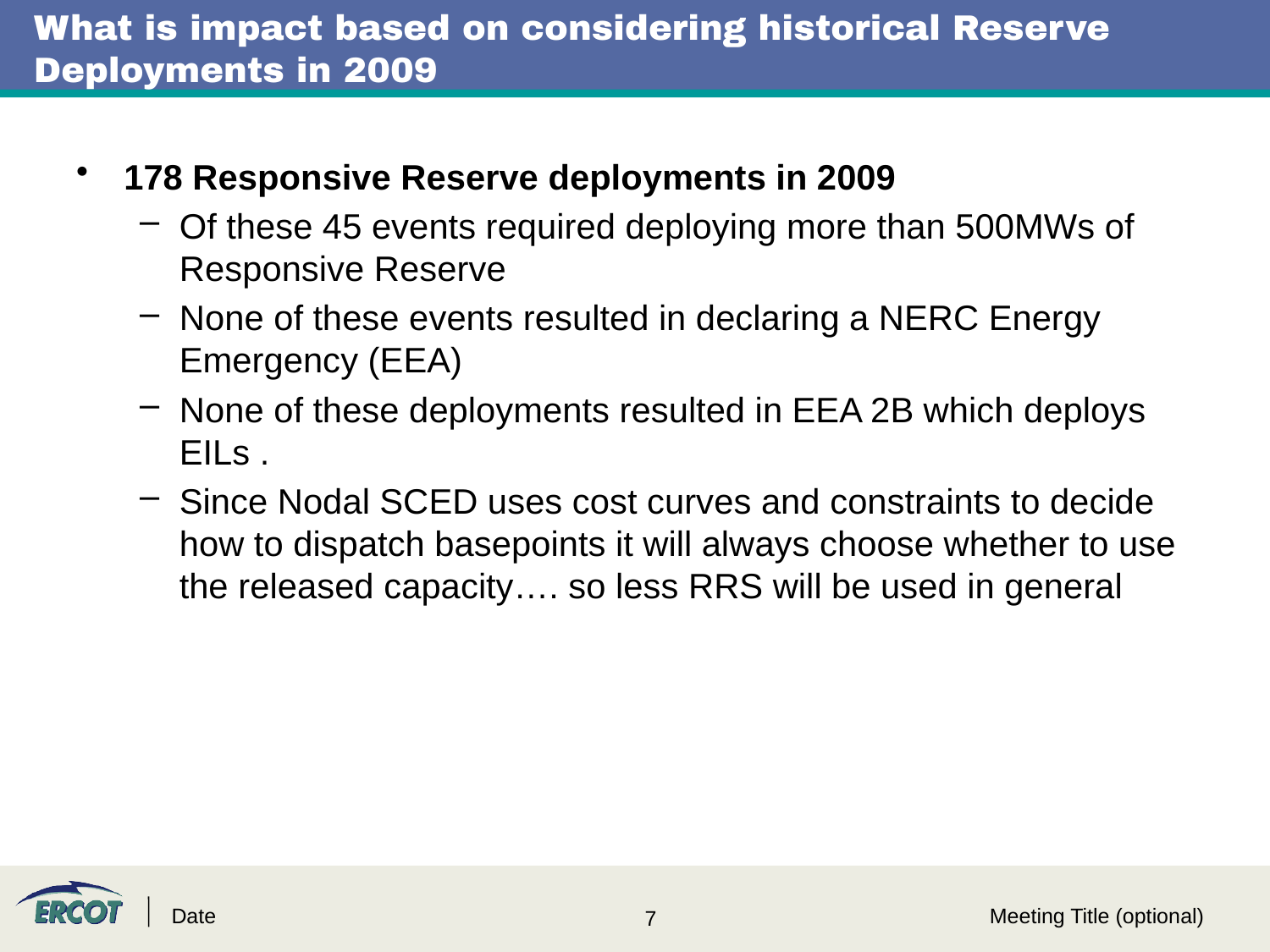

# What is impact based on considering historical Reserve Deployments in 2009
178 Responsive Reserve deployments in 2009
Of these 45 events required deploying more than 500MWs of Responsive Reserve
None of these events resulted in declaring a NERC Energy Emergency (EEA)
None of these deployments resulted in EEA 2B which deploys EILs .
Since Nodal SCED uses cost curves and constraints to decide how to dispatch basepoints it will always choose whether to use the released capacity…. so less RRS will be used in general

Date
Meeting Title (optional)